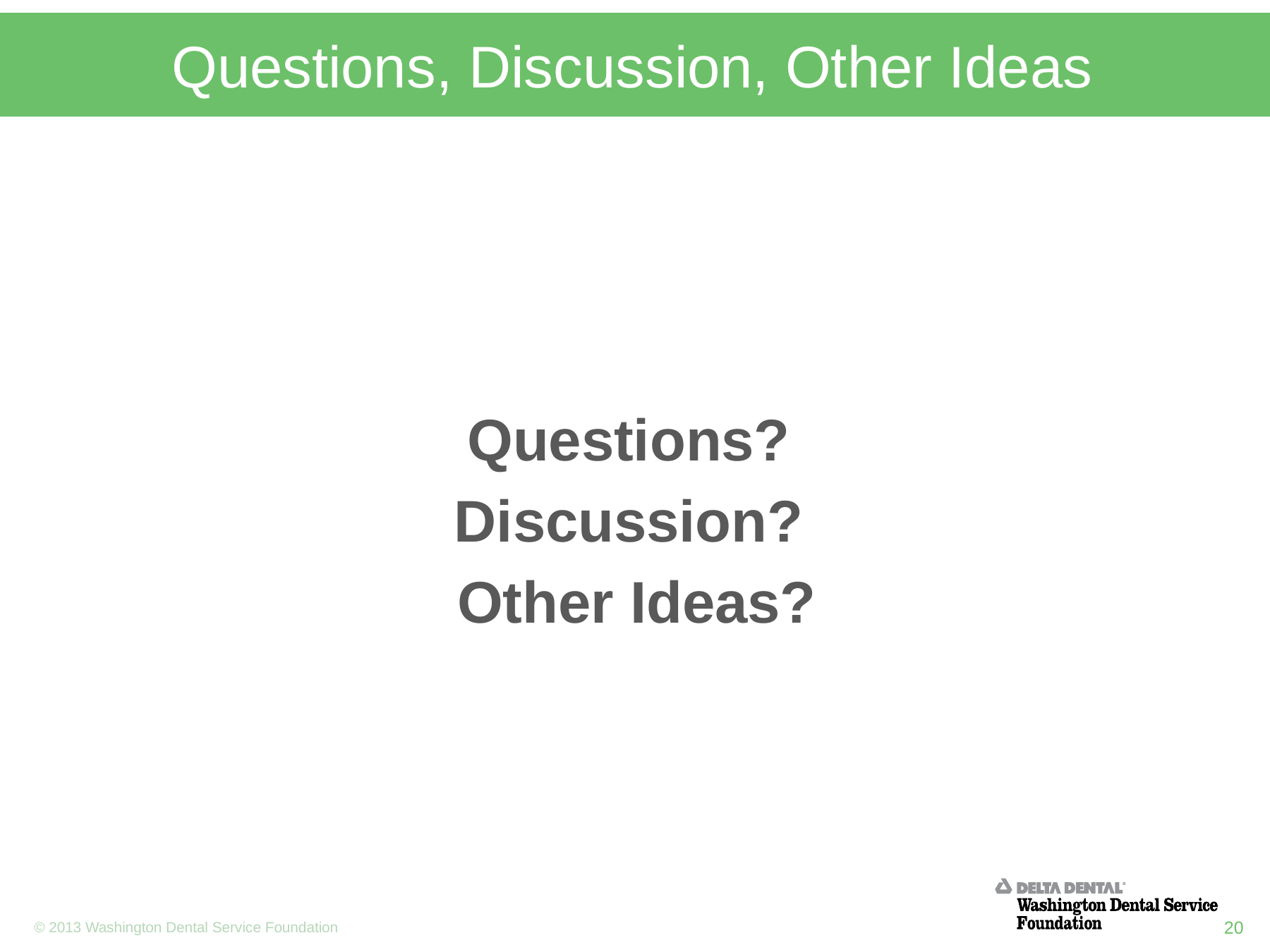

# Questions, Discussion, Other Ideas

Questions?
Discussion?
Other Ideas?